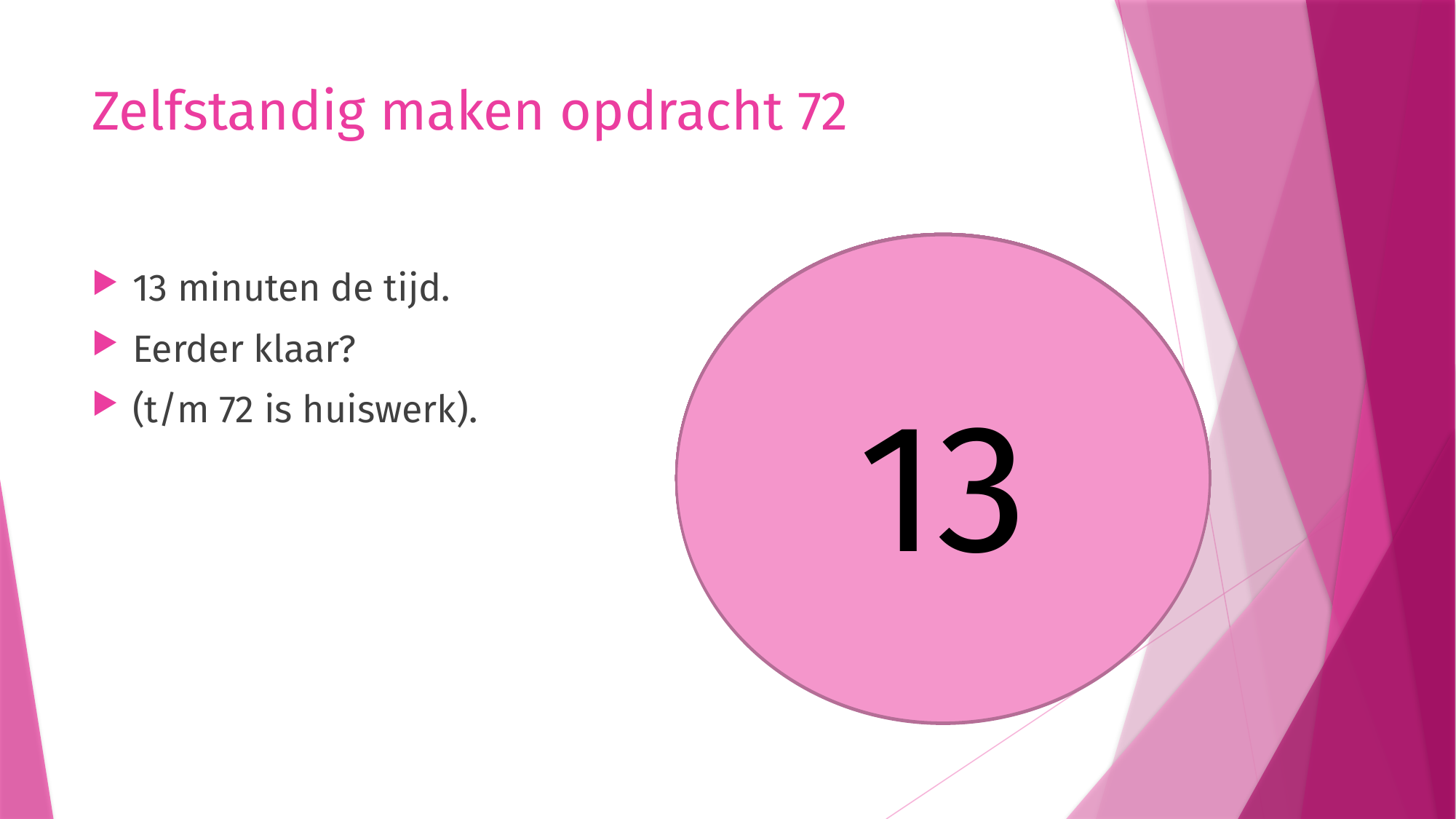

# Zelfstandig maken opdracht 72
10
9
8
5
6
7
4
3
1
2
13
11
12
13 minuten de tijd.
Eerder klaar?
(t/m 72 is huiswerk).